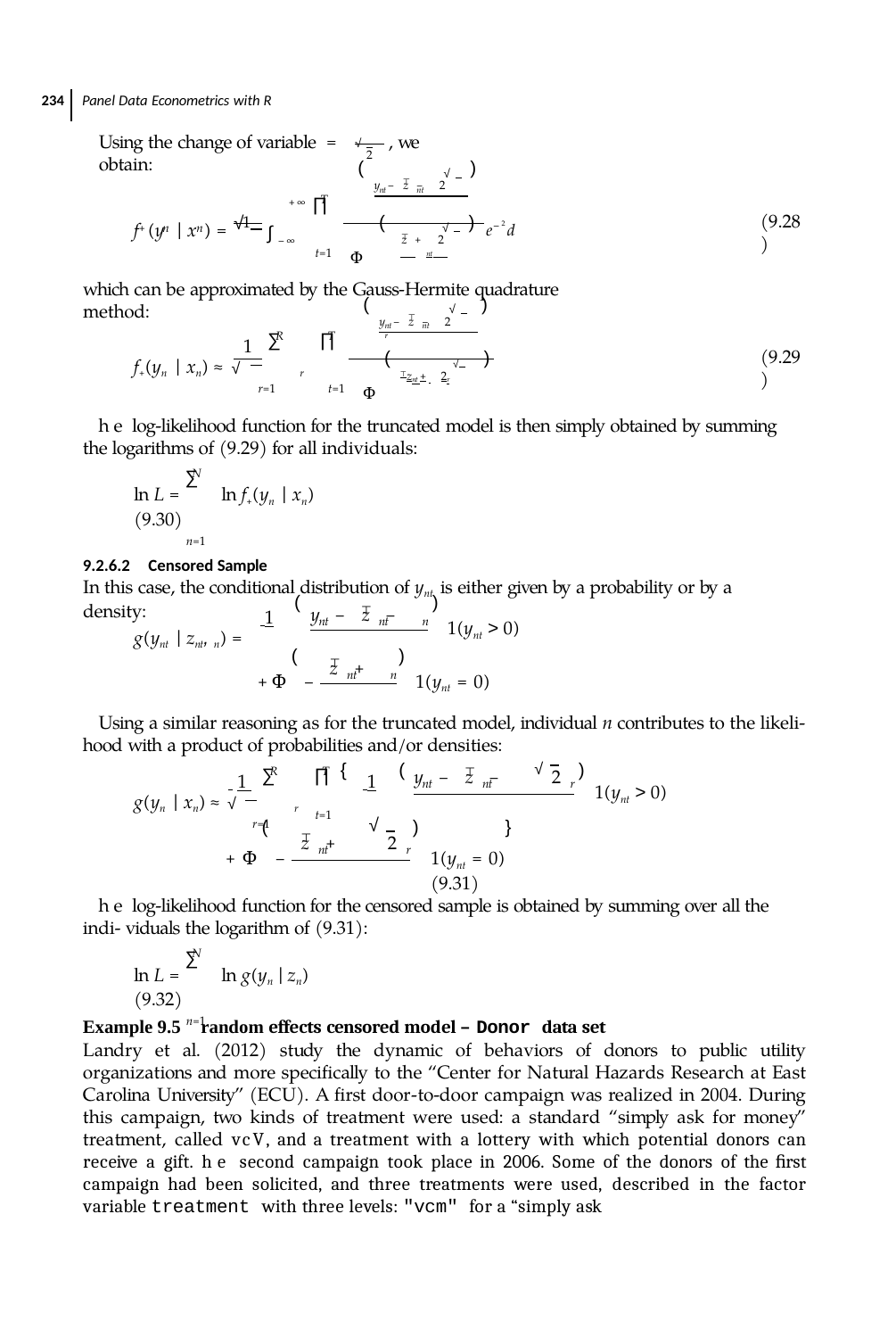

234  Panel Data Econometrics with R

Using the change of variable  =	, we obtain:
√

2

(
)
√
⊤
y – z –  2

nt	nt
T
∏
+∞

e–2 d
f (y | x ) =  1
(9.28)
(
)
√
√

+  n	n
∫

t=1  Φ	  nt
 z +  2
⊤
–∞

which can be approximated by the Gauss-Hermite quadrature method:
(	)
√
⊤
y – z –  2

nt	nt  	r
R	T
∑	∏

1
f+(yn | xn) ≈ √	r
(9.29)
(	√	)

 r=1	t=1  Φ
⊤znt + 2r

he log-likelihood function for the truncated model is then simply obtained by summing the logarithms of (9.29) for all individuals:
N
∑
ln L =	ln f+(yn | xn)	(9.30)
n=1
9.2.6.2  Censored Sample
In this case, the conditional distribution of ynt is either given by a probability or by a density:
(	)
⊤
y  –  z  –
 1
nt
nt	n
g(ynt | znt, n) =
1(ynt > 0)

(
)
⊤
 z  +
nt	n
+ Φ  –
1(ynt = 0)

Using a similar reasoning as for the truncated model, individual n contributes to the likeli- hood with a product of probabilities and/or densities:
{	(	√	)
R	T
∑	∏
⊤
y  –  z  – 	2

 1
 1
nt
nt		r
g(yn | xn) ≈ √	r
1(ynt > 0)

 r=1

t=1
√
(
)
}
⊤
 z  + 	2

nt		r
1(ynt = 0)	(9.31)
+ Φ  –

he log-likelihood function for the censored sample is obtained by summing over all the indi- viduals the logarithm of (9.31):
N
∑
ln L =	ln g(yn | zn)	(9.32)
n=1
Example 9.5  random effects censored model – Donor data set
Landry et al. (2012) study the dynamic of behaviors of donors to public utility organizations and more speciﬁcally to the “Center for Natural Hazards Research at East Carolina University” (ECU). A ﬁrst door-to-door campaign was realized in 2004. During this campaign, two kinds of treatment were used: a standard “simply ask for money” treatment, called vcm, and a treatment with a lottery with which potential donors can receive a gift. he second campaign took place in 2006. Some of the donors of the ﬁrst campaign had been solicited, and three treatments were used, described in the factor variable treatment with three levels: "vcm" for a “simply ask